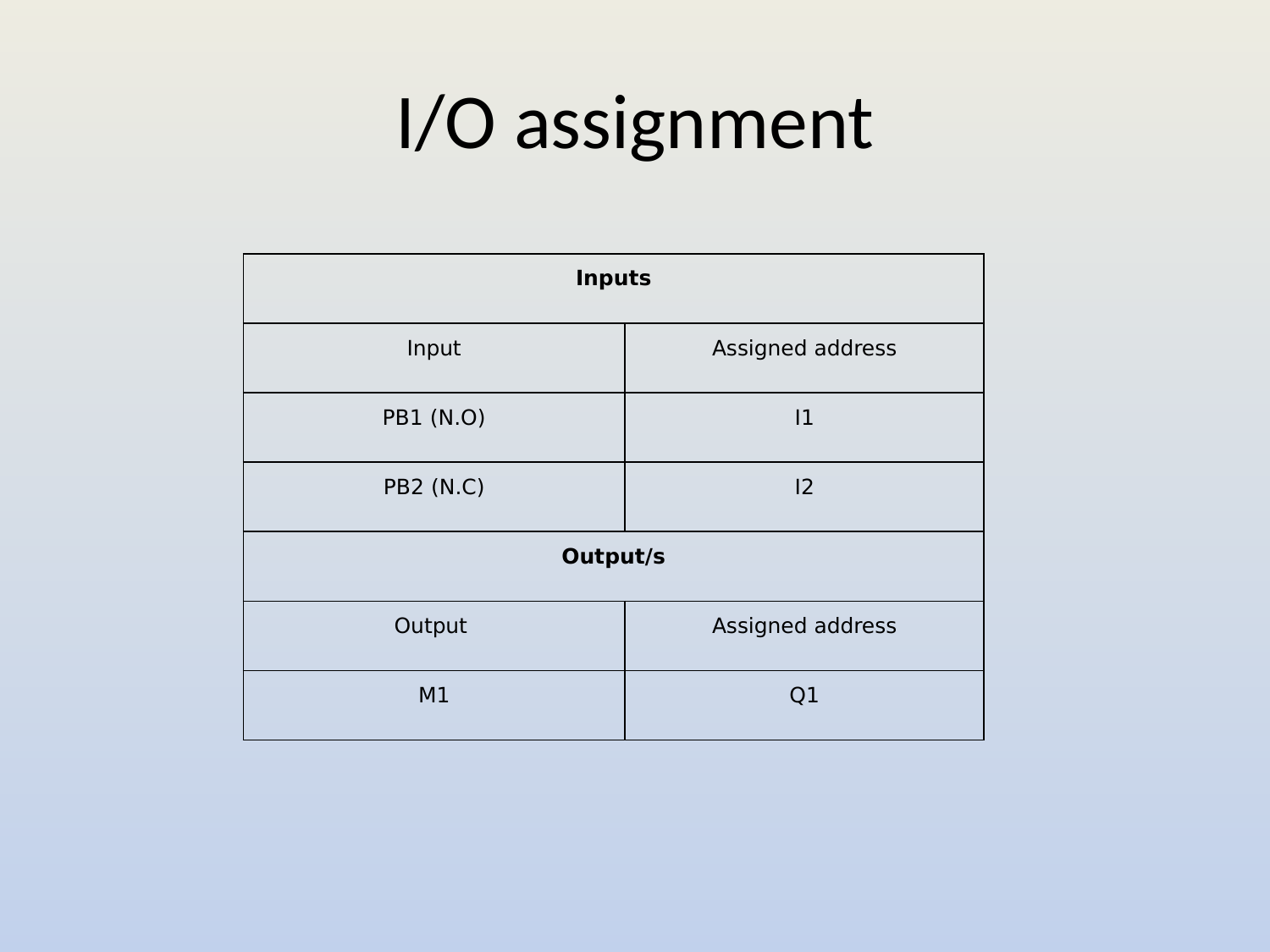

# I/O assignment
| Inputs |  |
| --- | --- |
| Input | Assigned address |
| PB1 (N.O) | I1 |
| PB2 (N.C) | I2 |
| Output/s |  |
| Output | Assigned address |
| M1 | Q1 |